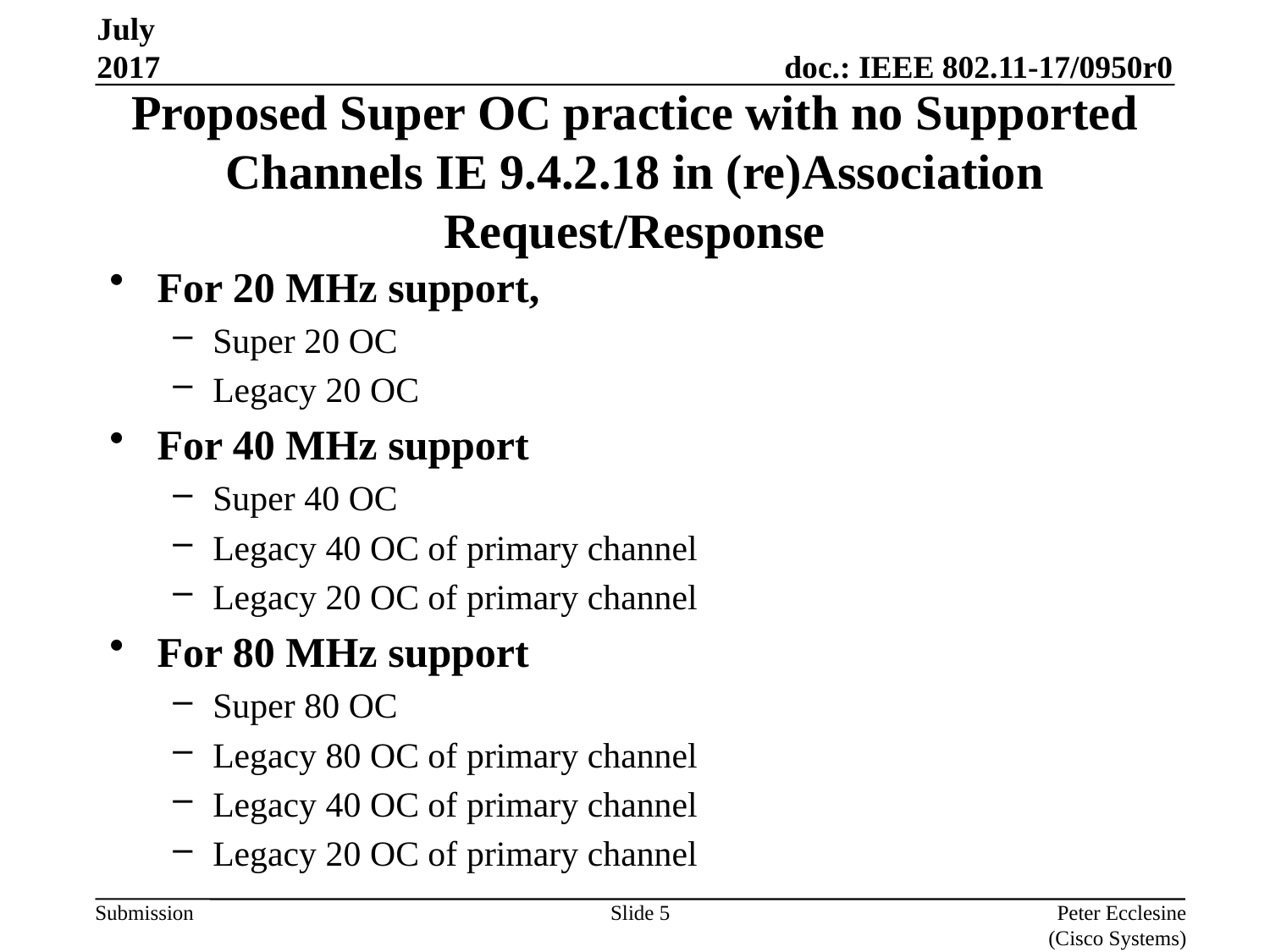

July 2017
# Proposed Super OC practice with no Supported Channels IE 9.4.2.18 in (re)Association Request/Response
For 20 MHz support,
Super 20 OC
Legacy 20 OC
For 40 MHz support
Super 40 OC
Legacy 40 OC of primary channel
Legacy 20 OC of primary channel
For 80 MHz support
Super 80 OC
Legacy 80 OC of primary channel
Legacy 40 OC of primary channel
Legacy 20 OC of primary channel
Slide 5
Peter Ecclesine (Cisco Systems)